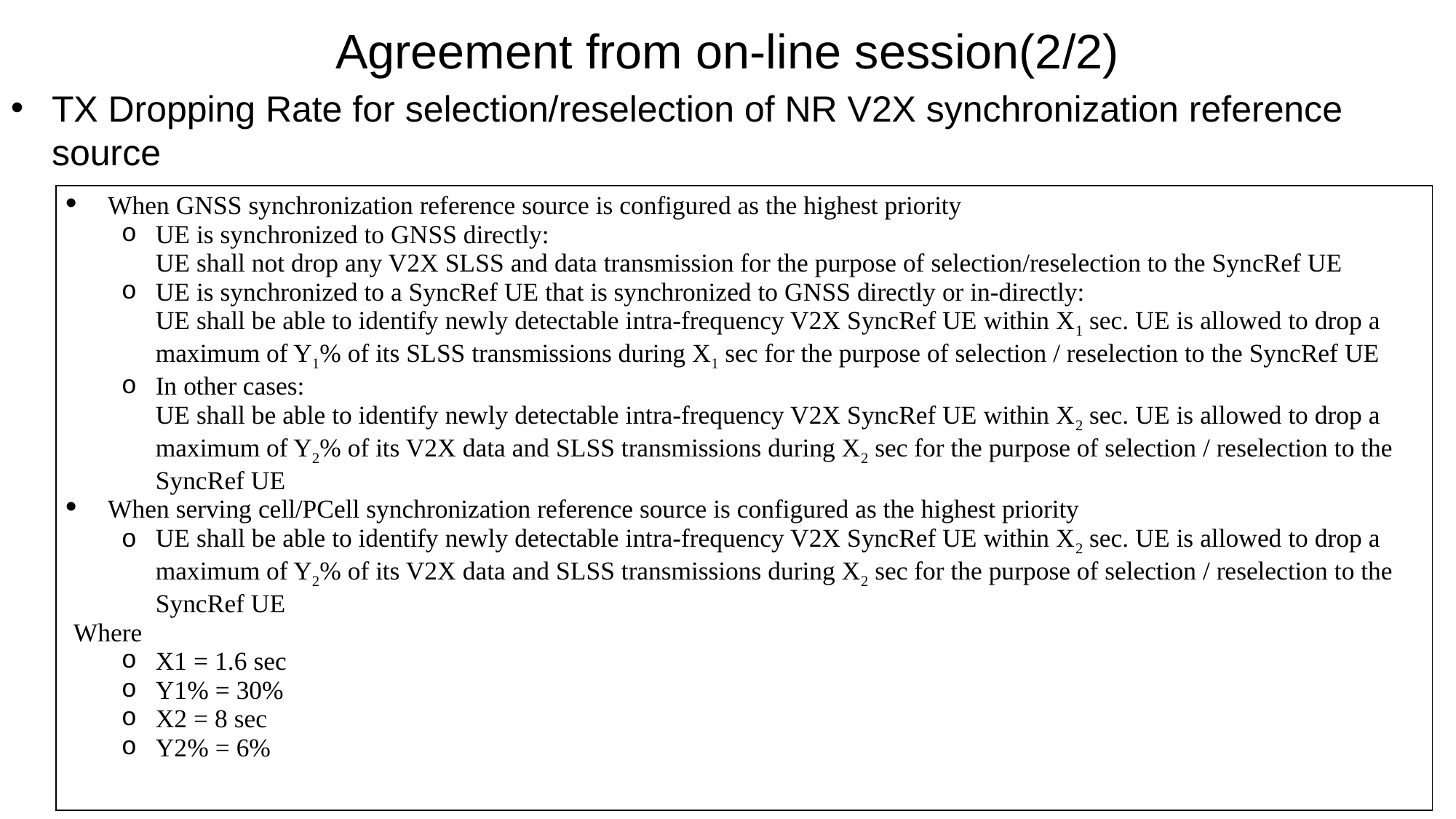

Agreement from on-line session(2/2)
TX Dropping Rate for selection/reselection of NR V2X synchronization reference source

| When GNSS synchronization reference source is configured as the highest priority UE is synchronized to GNSS directly: UE shall not drop any V2X SLSS and data transmission for the purpose of selection/reselection to the SyncRef UE UE is synchronized to a SyncRef UE that is synchronized to GNSS directly or in-directly: UE shall be able to identify newly detectable intra-frequency V2X SyncRef UE within X1 sec. UE is allowed to drop a maximum of Y1% of its SLSS transmissions during X1 sec for the purpose of selection / reselection to the SyncRef UE In other cases: UE shall be able to identify newly detectable intra-frequency V2X SyncRef UE within X2 sec. UE is allowed to drop a maximum of Y2% of its V2X data and SLSS transmissions during X2 sec for the purpose of selection / reselection to the SyncRef UE When serving cell/PCell synchronization reference source is configured as the highest priority UE shall be able to identify newly detectable intra-frequency V2X SyncRef UE within X2 sec. UE is allowed to drop a maximum of Y2% of its V2X data and SLSS transmissions during X2 sec for the purpose of selection / reselection to the SyncRef UE  Where X1 = 1.6 sec Y1% = 30% X2 = 8 sec Y2% = 6% |
| --- |